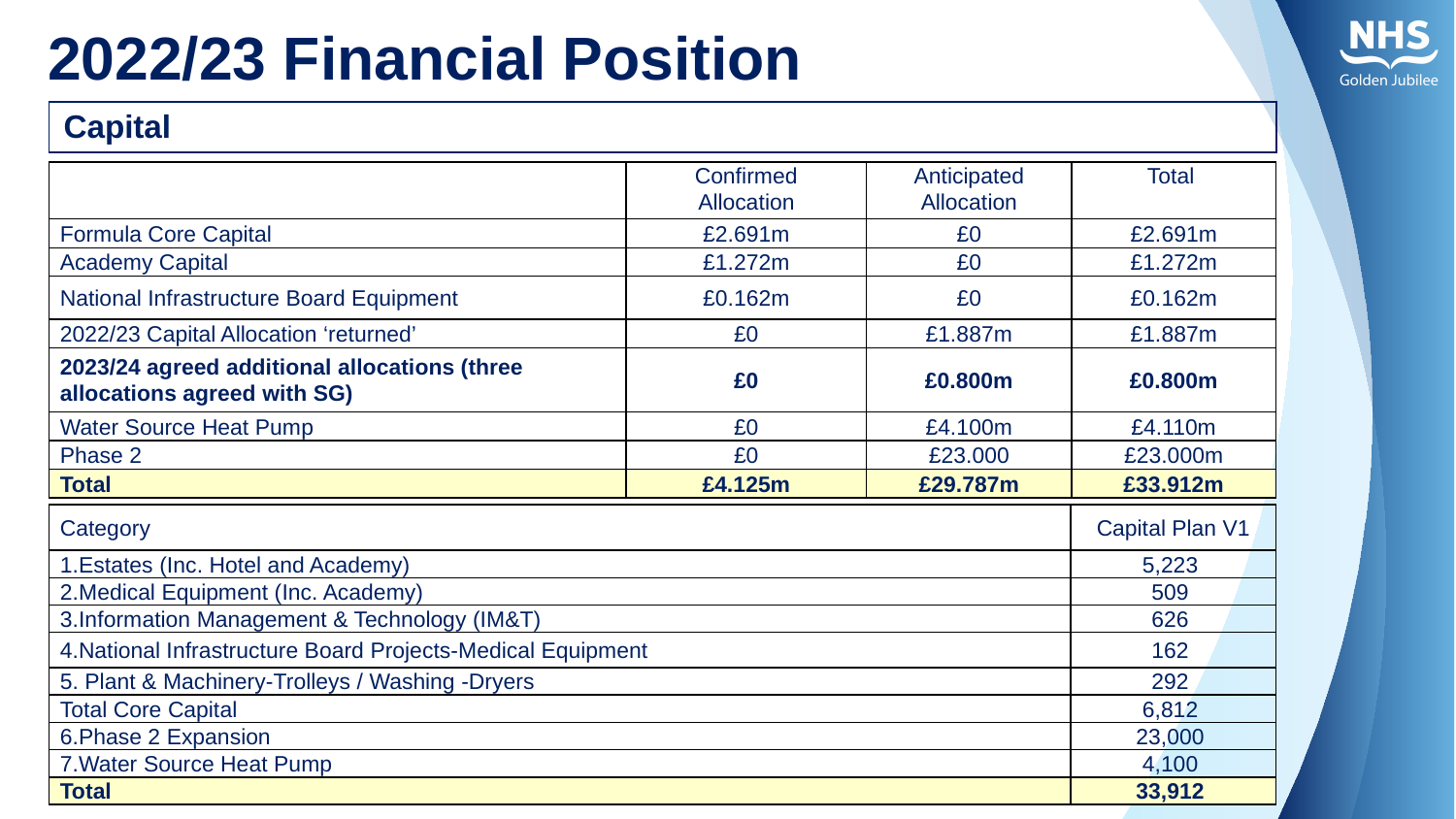

# 2022/23 Financial Position
| Capital |
| --- |
|  | Confirmed Allocation | Anticipated Allocation | Total |
| --- | --- | --- | --- |
| Formula Core Capital | £2.691m | £0 | £2.691m |
| Academy Capital | £1.272m | £0 | £1.272m |
| National Infrastructure Board Equipment | £0.162m | £0 | £0.162m |
| 2022/23 Capital Allocation ‘returned’ | £0 | £1.887m | £1.887m |
| 2023/24 agreed additional allocations (three allocations agreed with SG) | £0 | £0.800m | £0.800m |
| Water Source Heat Pump | £0 | £4.100m | £4.110m |
| Phase 2 | £0 | £23.000 | £23.000m |
| Total | £4.125m | £29.787m | £33.912m |
| Category | Capital Plan V1 |
| --- | --- |
| 1.Estates (Inc. Hotel and Academy) | 5,223 |
| 2.Medical Equipment (Inc. Academy) | 509 |
| 3.Information Management & Technology (IM&T) | 626 |
| 4.National Infrastructure Board Projects-Medical Equipment | 162 |
| 5. Plant & Machinery-Trolleys / Washing -Dryers | 292 |
| Total Core Capital | 6,812 |
| 6.Phase 2 Expansion | 23,000 |
| 7.Water Source Heat Pump | 4,100 |
| Total | 33,912 |